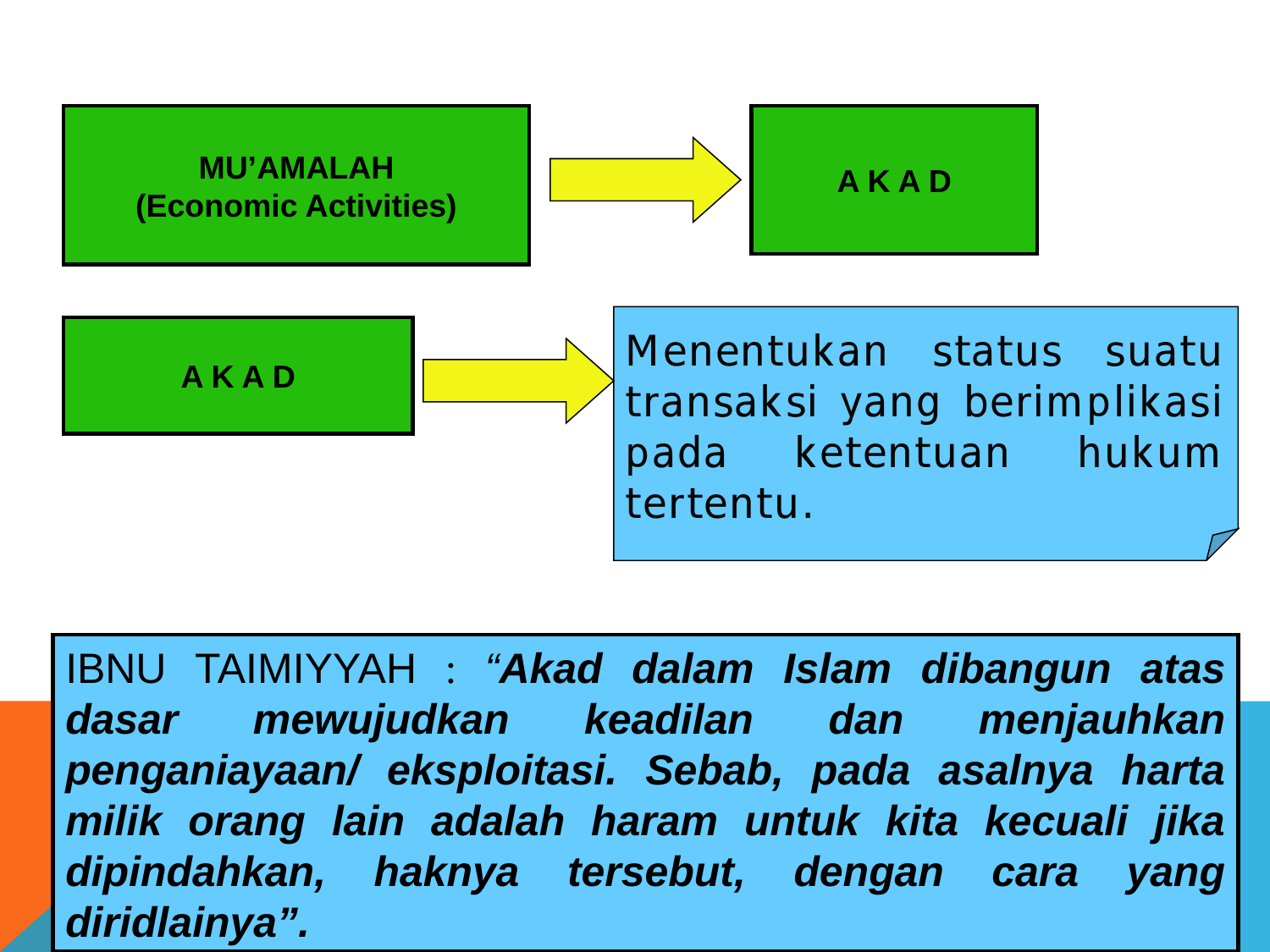

MU’AMALAH
(Economic Activities)
A K A D

A K A D
Menentukan status suatu transaksi yang berimplikasi pada ketentuan hukum tertentu.

IBNU TAIMIYYAH : “Akad dalam Islam dibangun atas dasar mewujudkan keadilan dan menjauhkan penganiayaan/ eksploitasi. Sebab, pada asalnya harta milik orang lain adalah haram untuk kita kecuali jika dipindahkan, haknya tersebut, dengan cara yang diridlainya”.